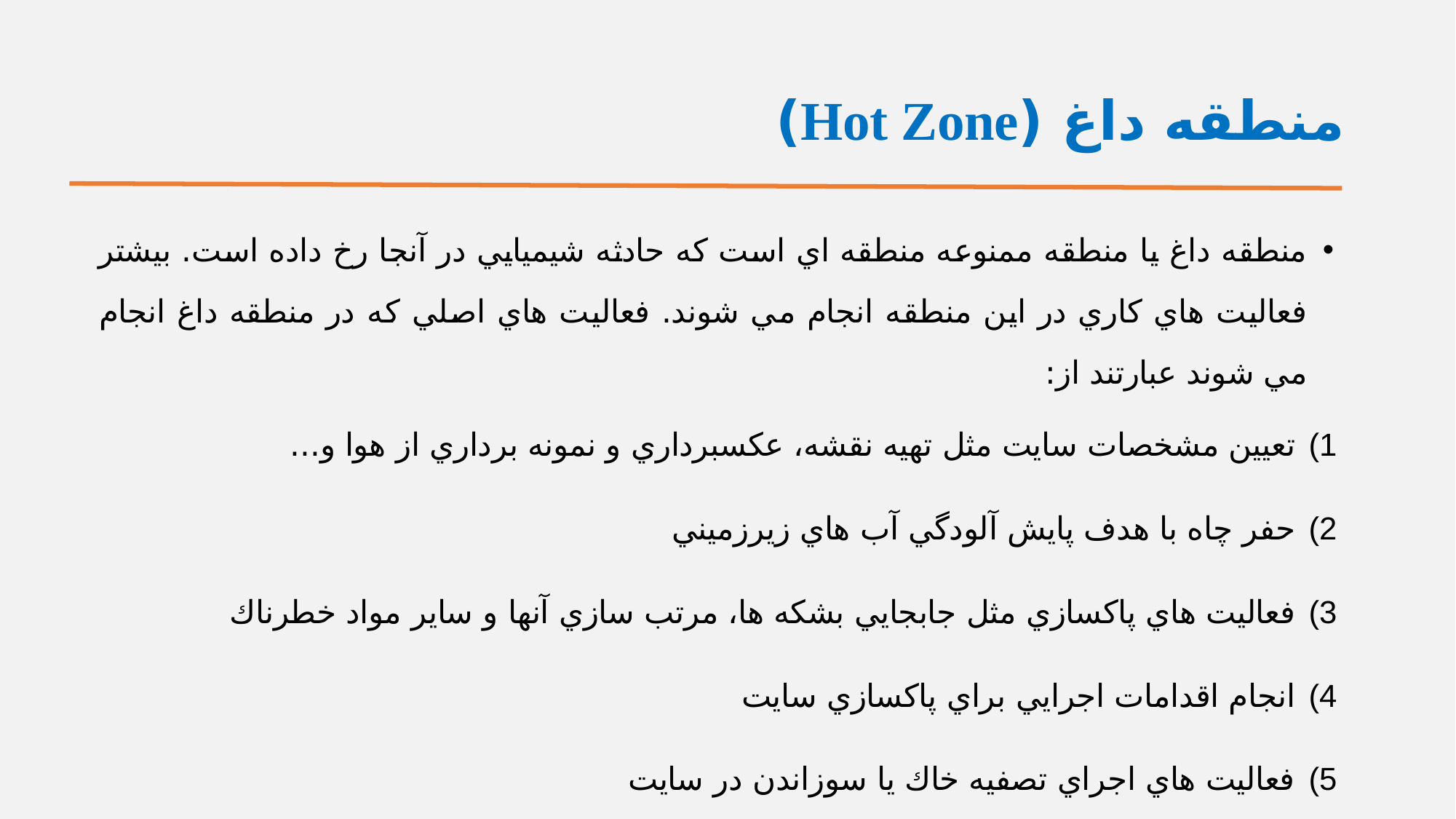

# منطقه داغ (Hot Zone)
منطقه داغ يا منطقه ممنوعه منطقه اي است كه حادثه شيميايي در آنجا رخ داده است. بيشتر فعاليت هاي كاري در اين منطقه انجام مي شوند. فعاليت هاي اصلي كه در منطقه داغ انجام مي شوند عبارتند از:
تعيين مشخصات سايت مثل تهيه نقشه، عكسبرداري و نمونه برداري از هوا و...
حفر چاه با هدف پايش آلودگي آب هاي زيرزميني
فعاليت هاي پاكسازي مثل جابجايي بشكه ها، مرتب سازي آنها و ساير مواد خطرناك
انجام اقدامات اجرايي براي پاكسازي سايت
فعاليت هاي اجراي تصفيه خاك يا سوزاندن در سايت